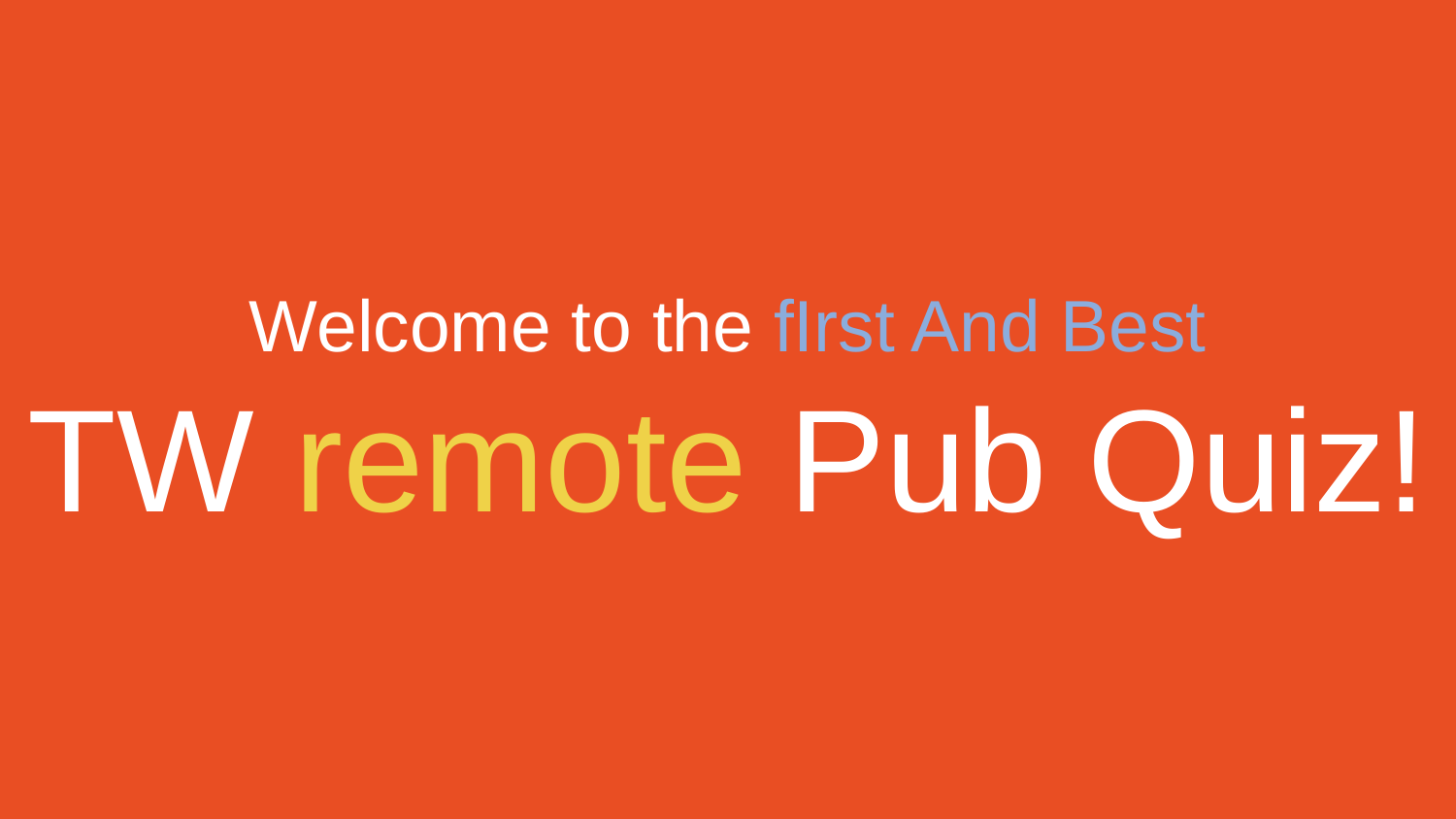

# Welcome to the fIrst And Best
TW remote Pub Quiz!